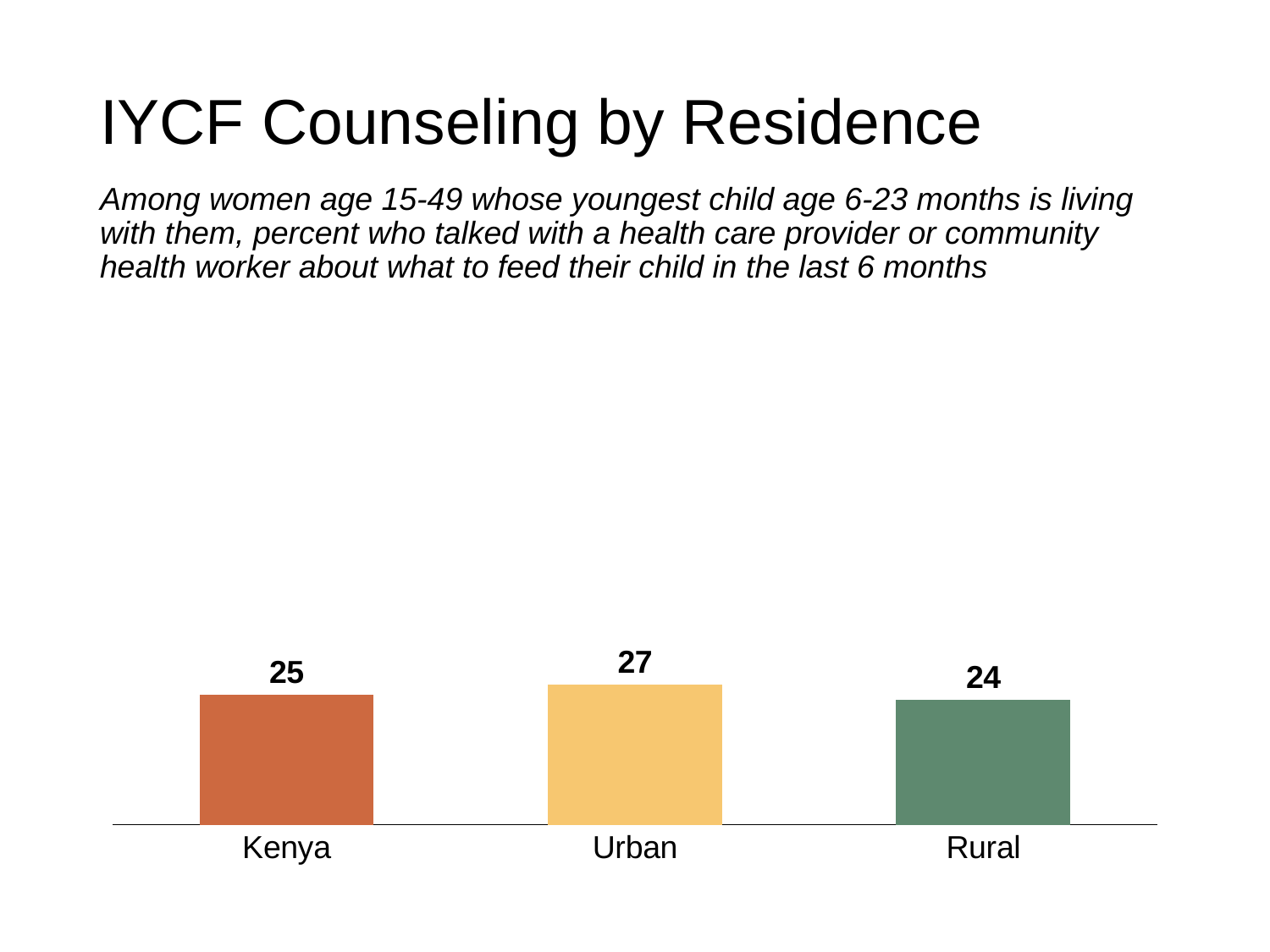

# IYCF Counseling by Residence
Among women age 15-49 whose youngest child age 6-23 months is living with them, percent who talked with a health care provider or community health worker about what to feed their child in the last 6 months

### Chart

| Category | Kenya |
|---|---|
| Kenya | 25.0 |
| Urban | 27.0 |
| Rural | 24.0 |